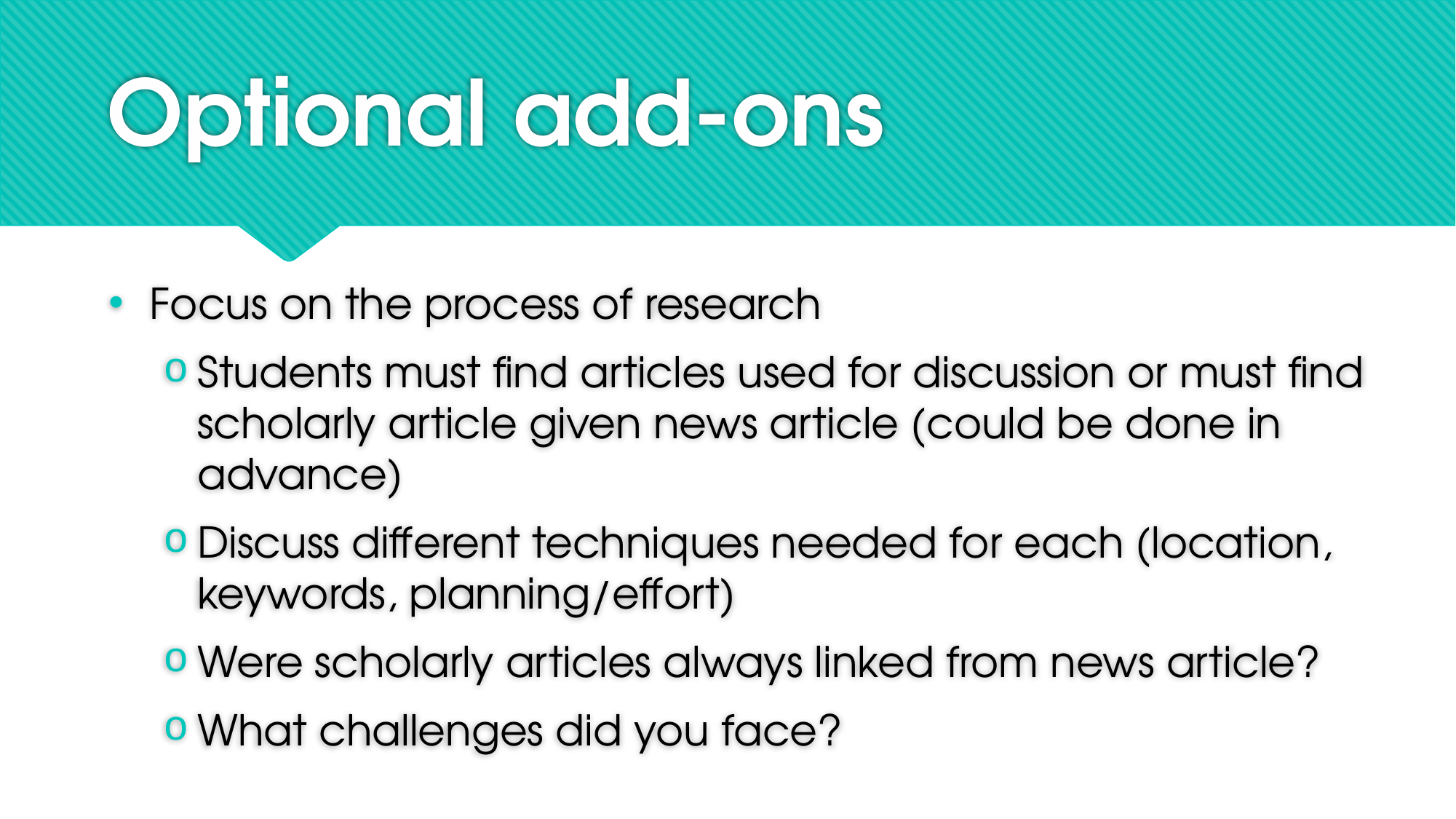

# Optional add-ons
Focus on the process of research
Students must find articles used for discussion or must find scholarly article given news article (could be done in advance)
Discuss different techniques needed for each (location, keywords, planning/effort)
Were scholarly articles always linked from news article?
What challenges did you face?